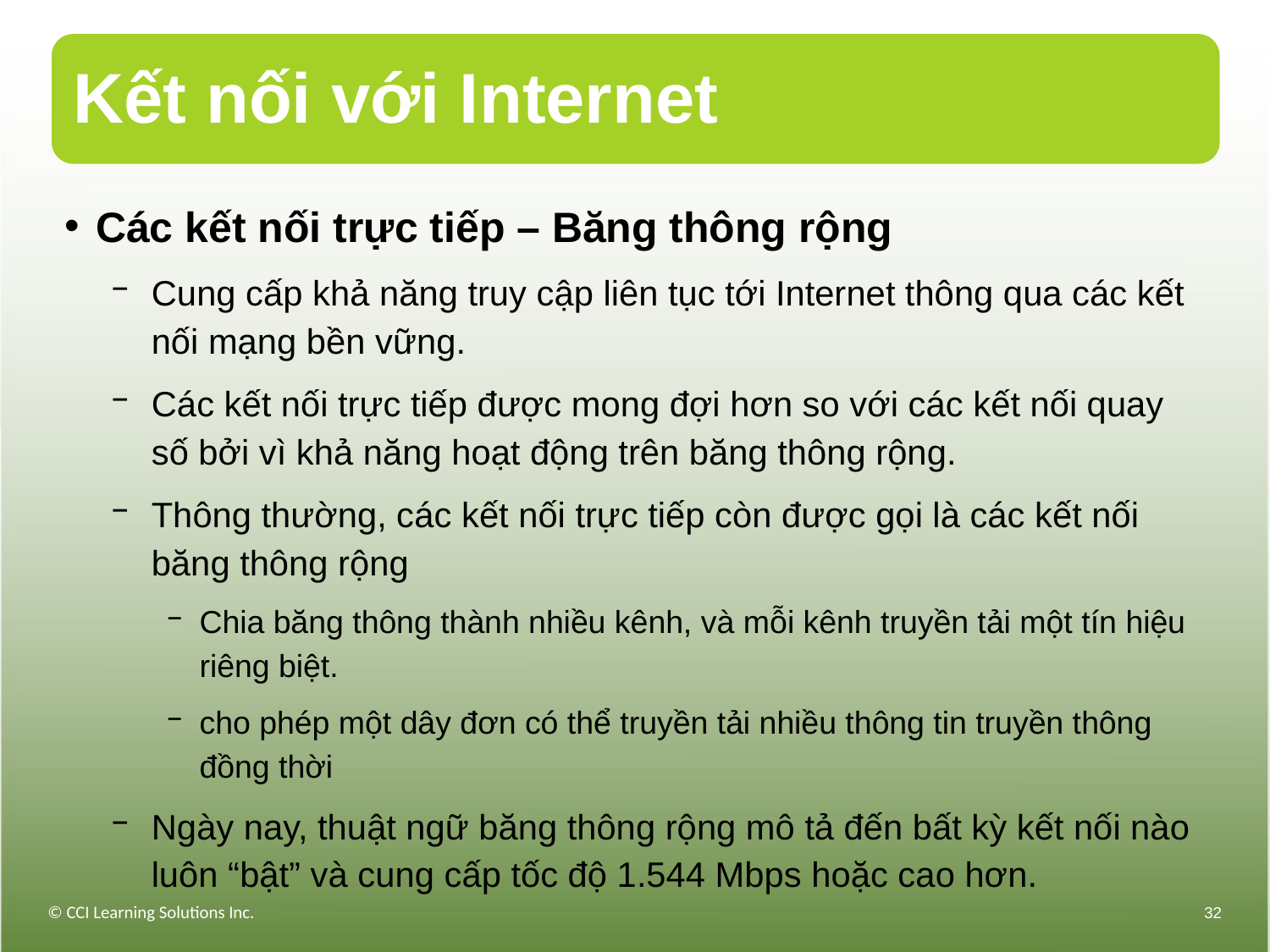

# Kết nối với Internet
Các kết nối trực tiếp – Băng thông rộng
Cung cấp khả năng truy cập liên tục tới Internet thông qua các kết nối mạng bền vững.
Các kết nối trực tiếp được mong đợi hơn so với các kết nối quay số bởi vì khả năng hoạt động trên băng thông rộng.
Thông thường, các kết nối trực tiếp còn được gọi là các kết nối băng thông rộng
Chia băng thông thành nhiều kênh, và mỗi kênh truyền tải một tín hiệu riêng biệt.
cho phép một dây đơn có thể truyền tải nhiều thông tin truyền thông đồng thời
Ngày nay, thuật ngữ băng thông rộng mô tả đến bất kỳ kết nối nào luôn “bật” và cung cấp tốc độ 1.544 Mbps hoặc cao hơn.
© CCI Learning Solutions Inc.
32